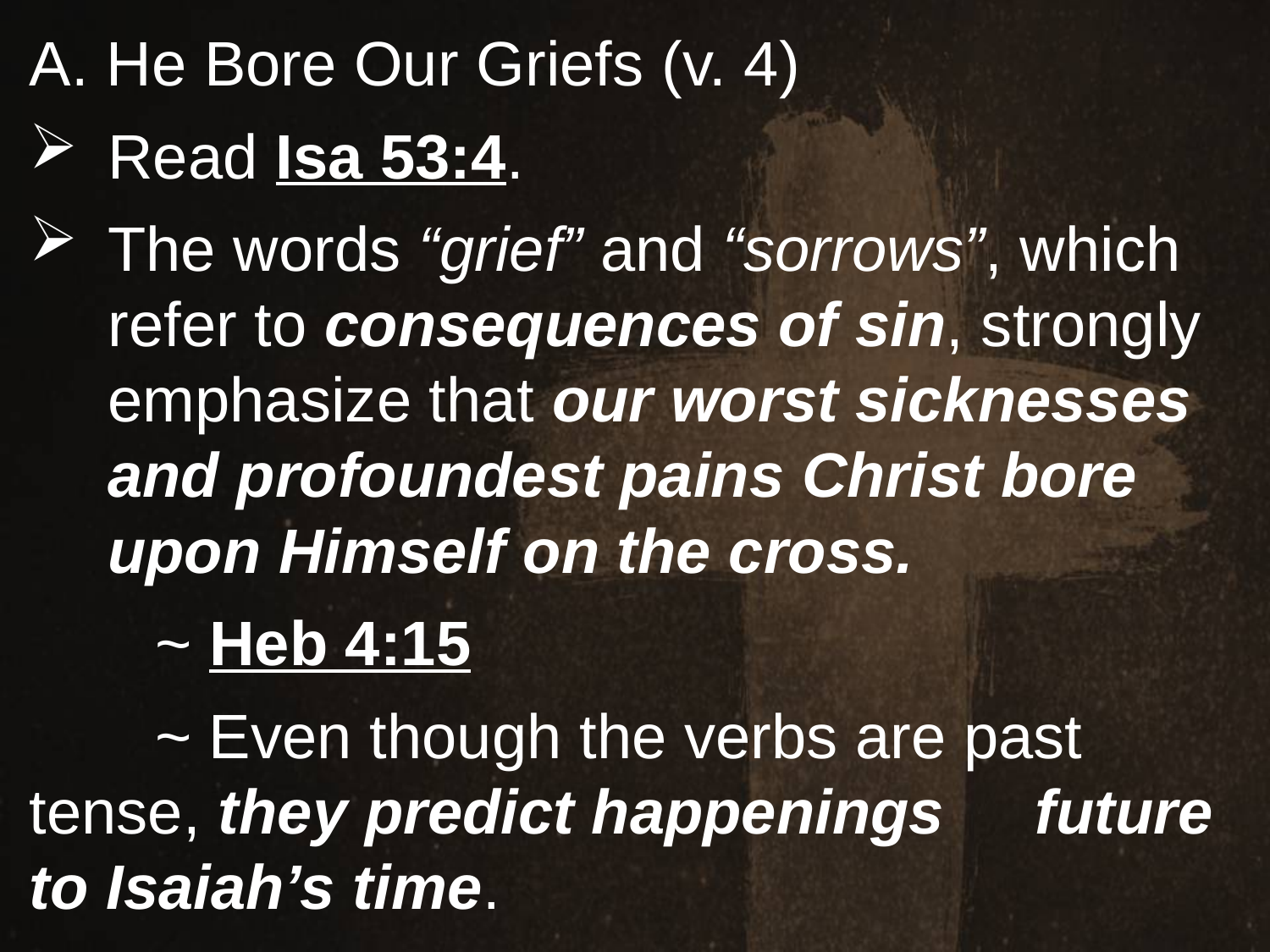

A. He Bore Our Griefs (v. 4)
Read Isa 53:4.
The words “grief” and “sorrows”, which refer to consequences of sin, strongly emphasize that our worst sicknesses and profoundest pains Christ bore upon Himself on the cross.
	~ Heb 4:15
	~ Even though the verbs are past 			tense, they predict happenings 			future to Isaiah’s time.